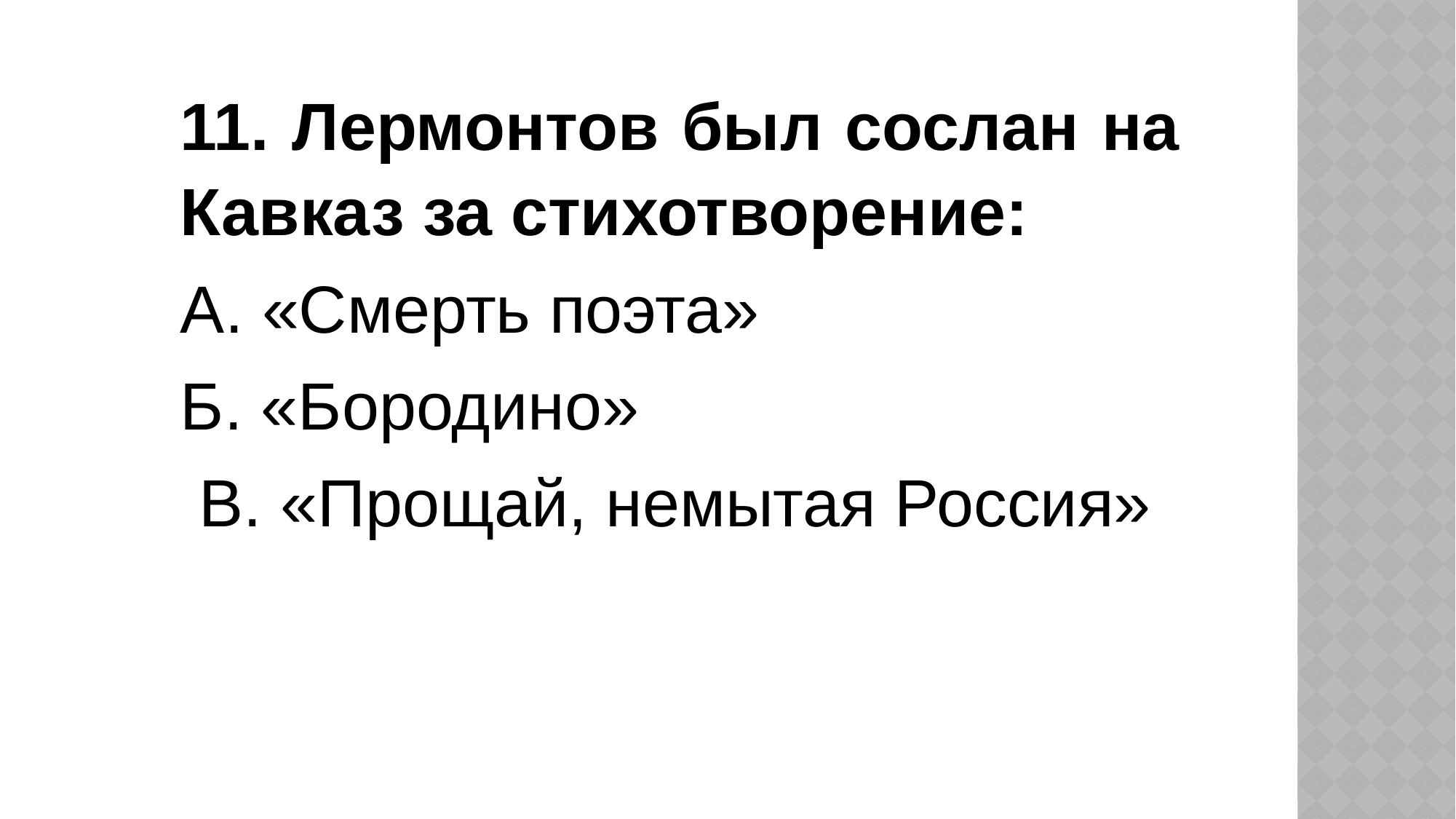

11. Лермонтов был сослан на Кавказ за стихотворение:
А. «Смерть поэта»
Б. «Бородино»
 В. «Прощай, немытая Россия»